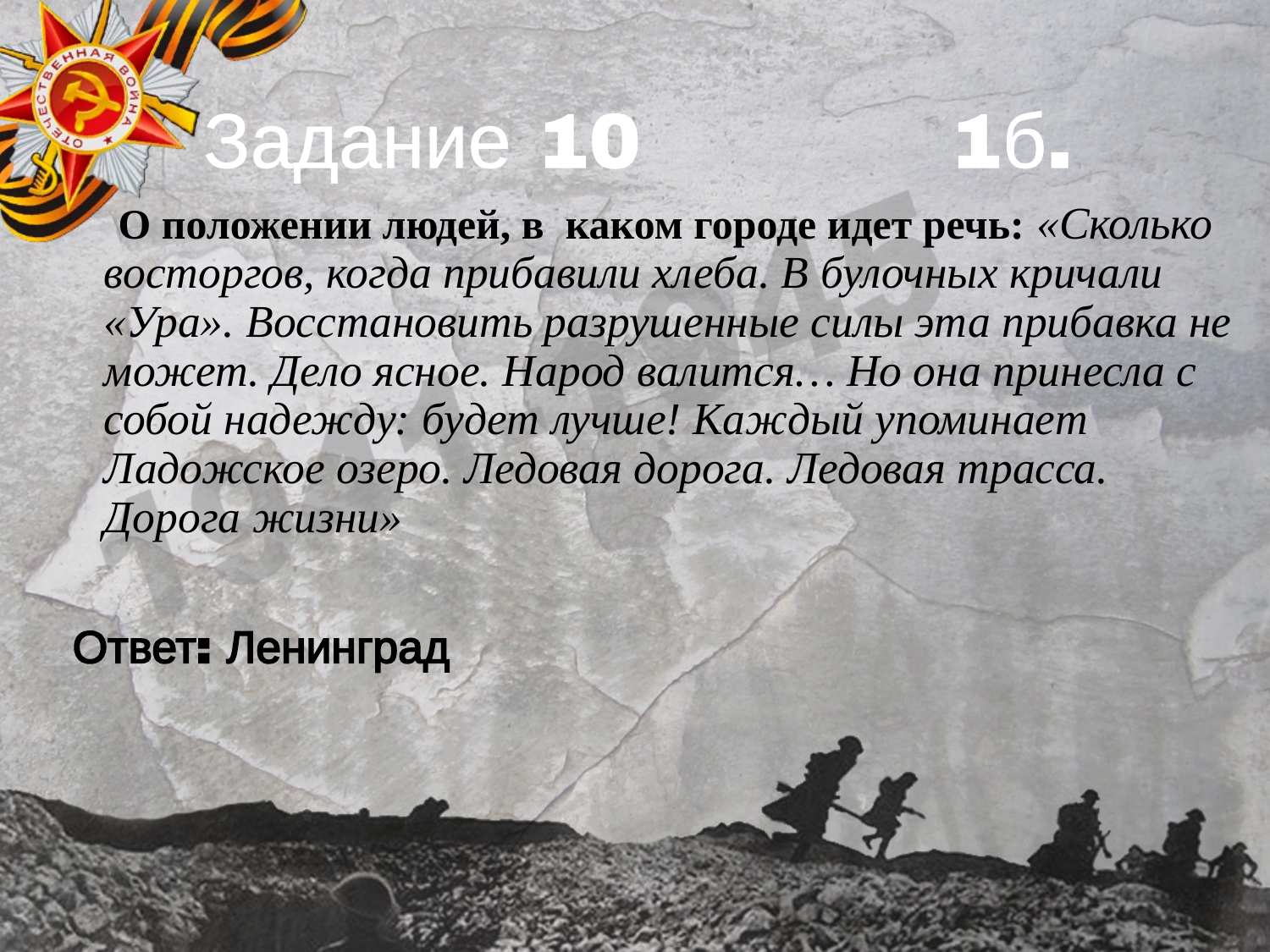

# Задание 10            1б.
    О положении людей, в  каком городе идет речь: «Сколько восторгов, когда прибавили хлеба. В булочных кричали «Ура». Восстановить разрушенные силы эта прибавка не может. Дело ясное. Народ валится… Но она принесла с собой надежду: будет лучше! Каждый упоминает Ладожское озеро. Ледовая дорога. Ледовая трасса. Дорога жизни»

Ответ: Ленинград